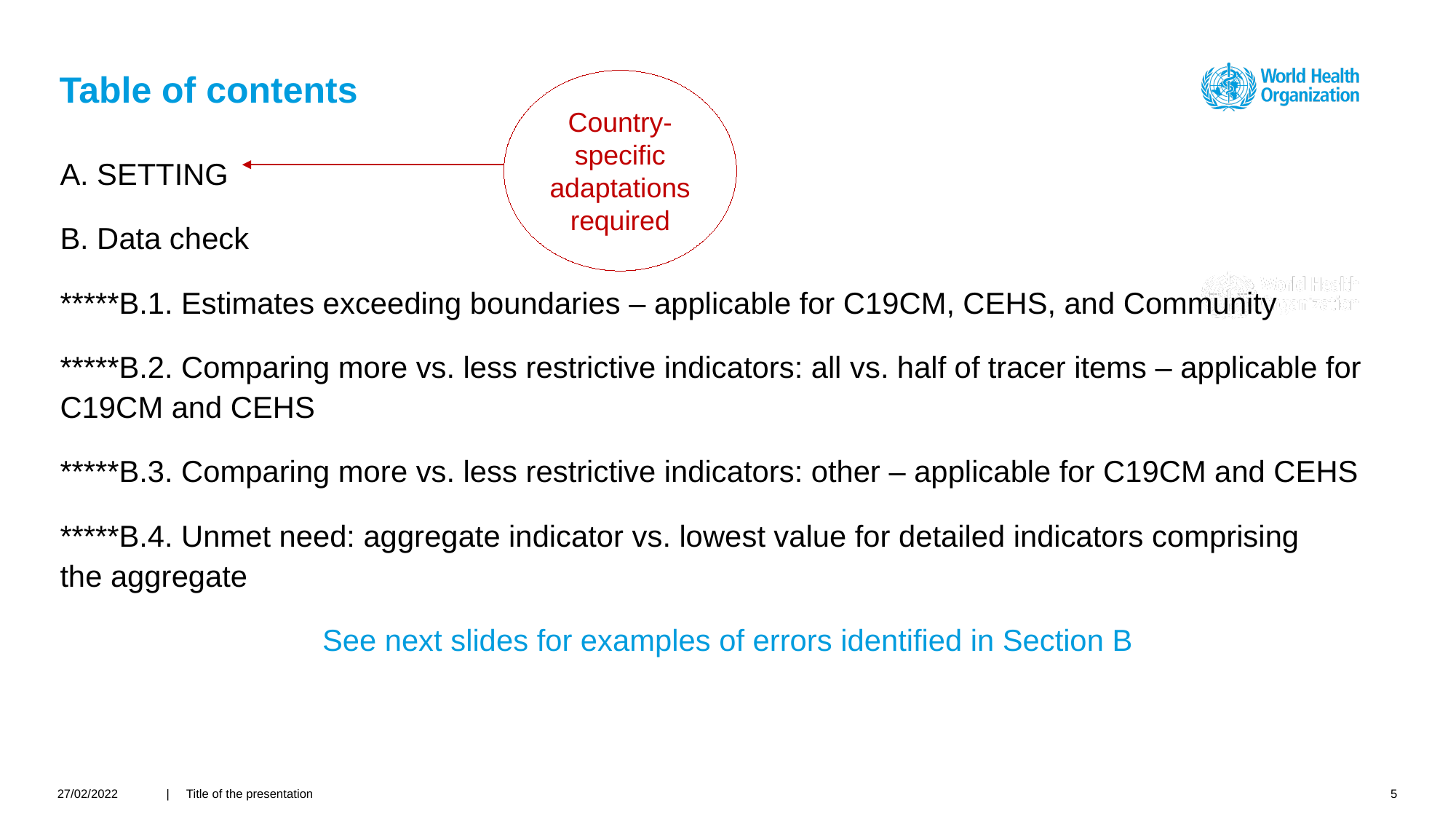

Table of contents
Country-specific adaptations required

A. SETTING
B. Data check
*****B.1. Estimates exceeding boundaries – applicable for C19CM, CEHS, and Community
*****B.2. Comparing more vs. less restrictive indicators: all vs. half of tracer items – applicable for C19CM and CEHS
*****B.3. Comparing more vs. less restrictive indicators: other – applicable for C19CM and CEHS
*****B.4. Unmet need: aggregate indicator vs. lowest value for detailed indicators comprising the aggregate
See next slides for examples of errors identified in Section B

27/02/2022
|     Title of the presentation
5